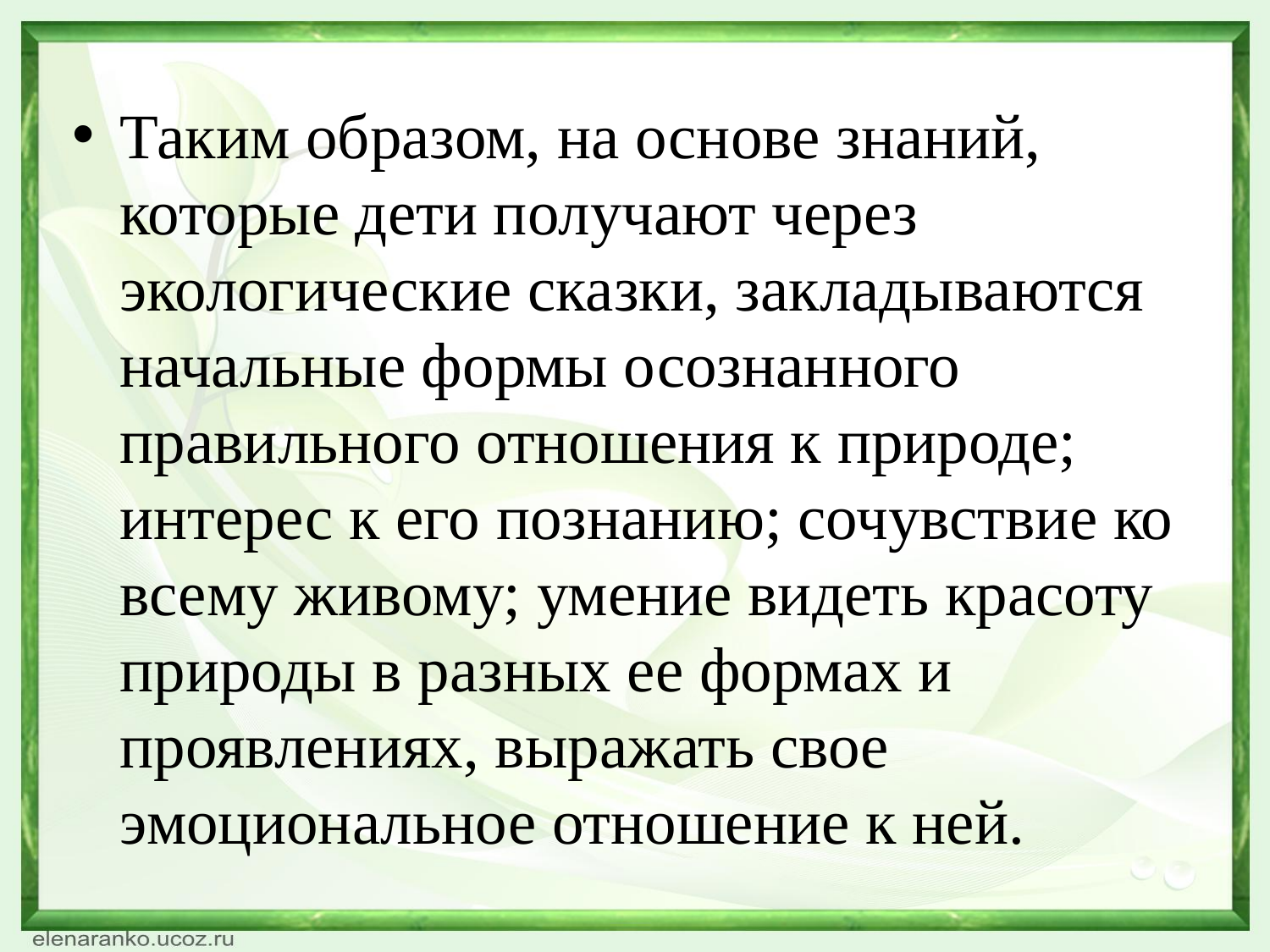

#
Таким образом, на основе знаний, которые дети получают через экологические сказки, закладываются начальные формы осознанного правильного отношения к природе; интерес к его познанию; сочувствие ко всему живому; умение видеть красоту природы в разных ее формах и проявлениях, выражать свое эмоциональное отношение к ней.